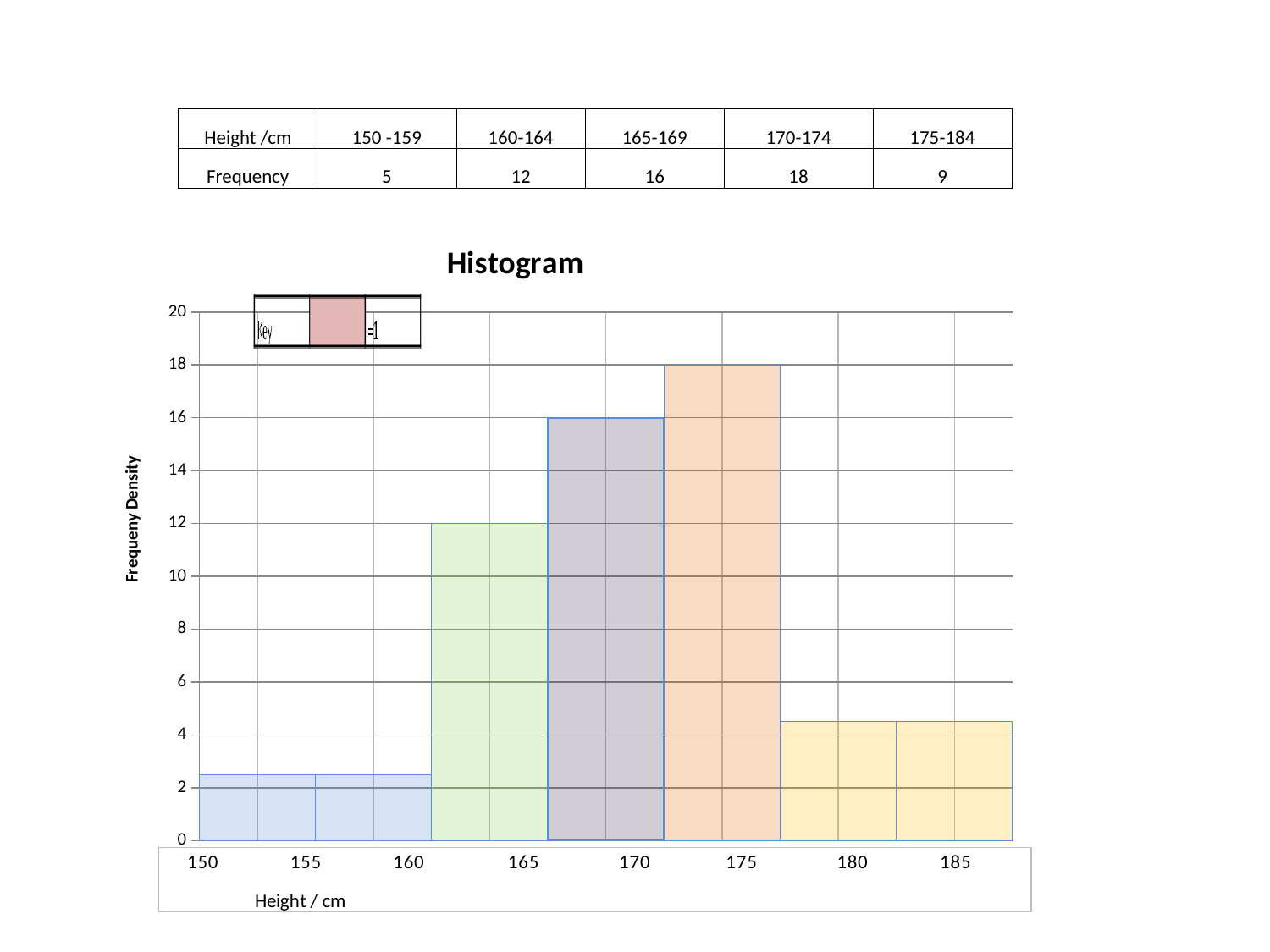

| Height /cm | 150 -159 | 160-164 | 165-169 | 170-174 | 175-184 |
| --- | --- | --- | --- | --- | --- |
| Frequency | 5 | 12 | 16 | 18 | 9 |

### Chart: Histogram

| Category |  |
|---|---|
| 150 -159 | 2.5 |
| 150-159 | 2.5 |
| 160-164 | 12.0 |
| 165-169 | 16.0 |
| 170-174 | 18.0 |
| 175 -184 | 4.5 |
| 175-184 | 4.5 |